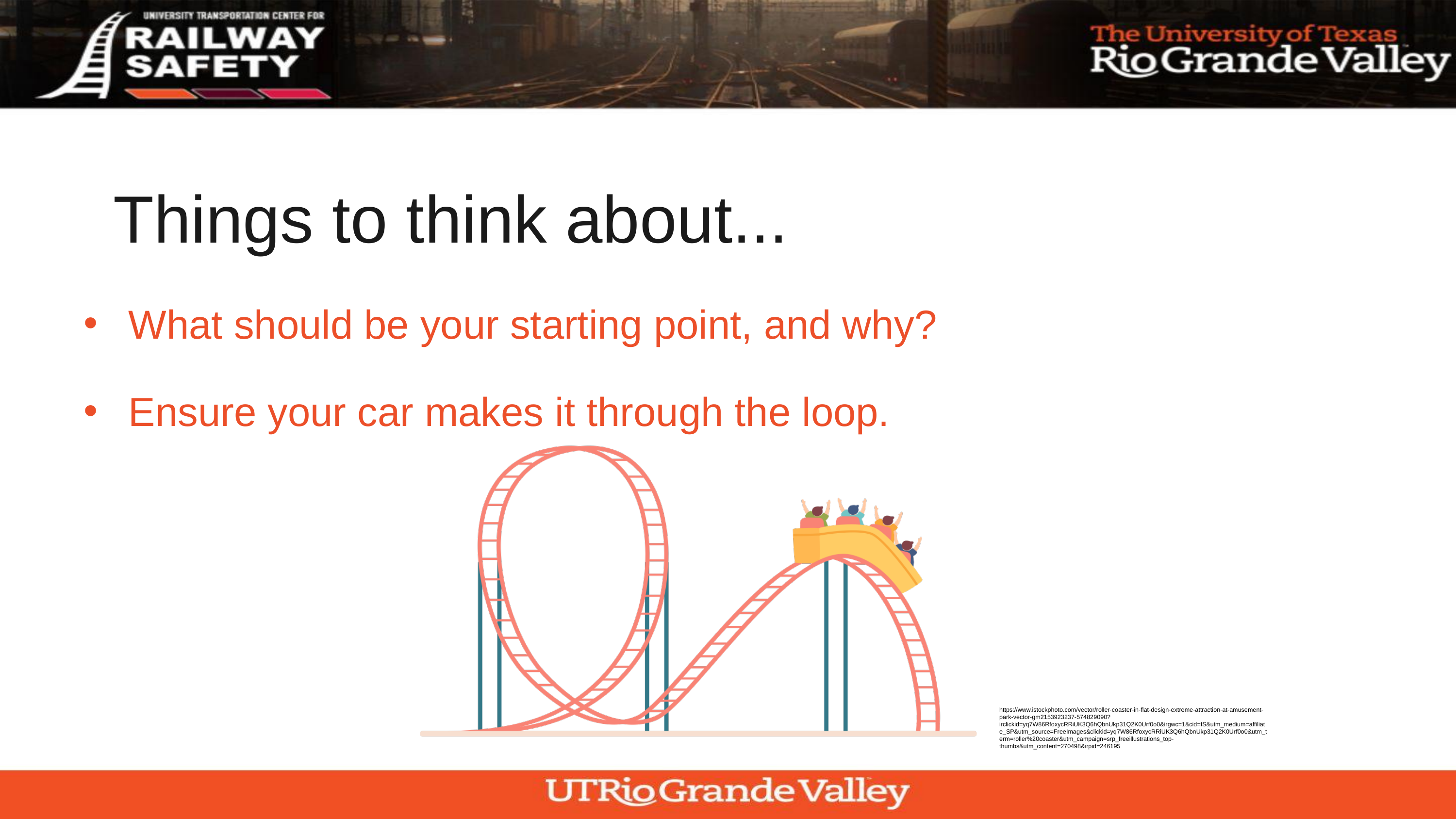

Things to think about...
What should be your starting point, and why?
Ensure your car makes it through the loop.

https://www.istockphoto.com/vector/roller-coaster-in-flat-design-extreme-attraction-at-amusement-park-vector-gm2153923237-574829090?irclickid=yq7W86RfoxycRRiUK3Q6hQbnUkp31Q2K0Urf0o0&irgwc=1&cid=IS&utm_medium=affiliate_SP&utm_source=FreeImages&clickid=yq7W86RfoxycRRiUK3Q6hQbnUkp31Q2K0Urf0o0&utm_term=roller%20coaster&utm_campaign=srp_freeillustrations_top-thumbs&utm_content=270498&irpid=246195